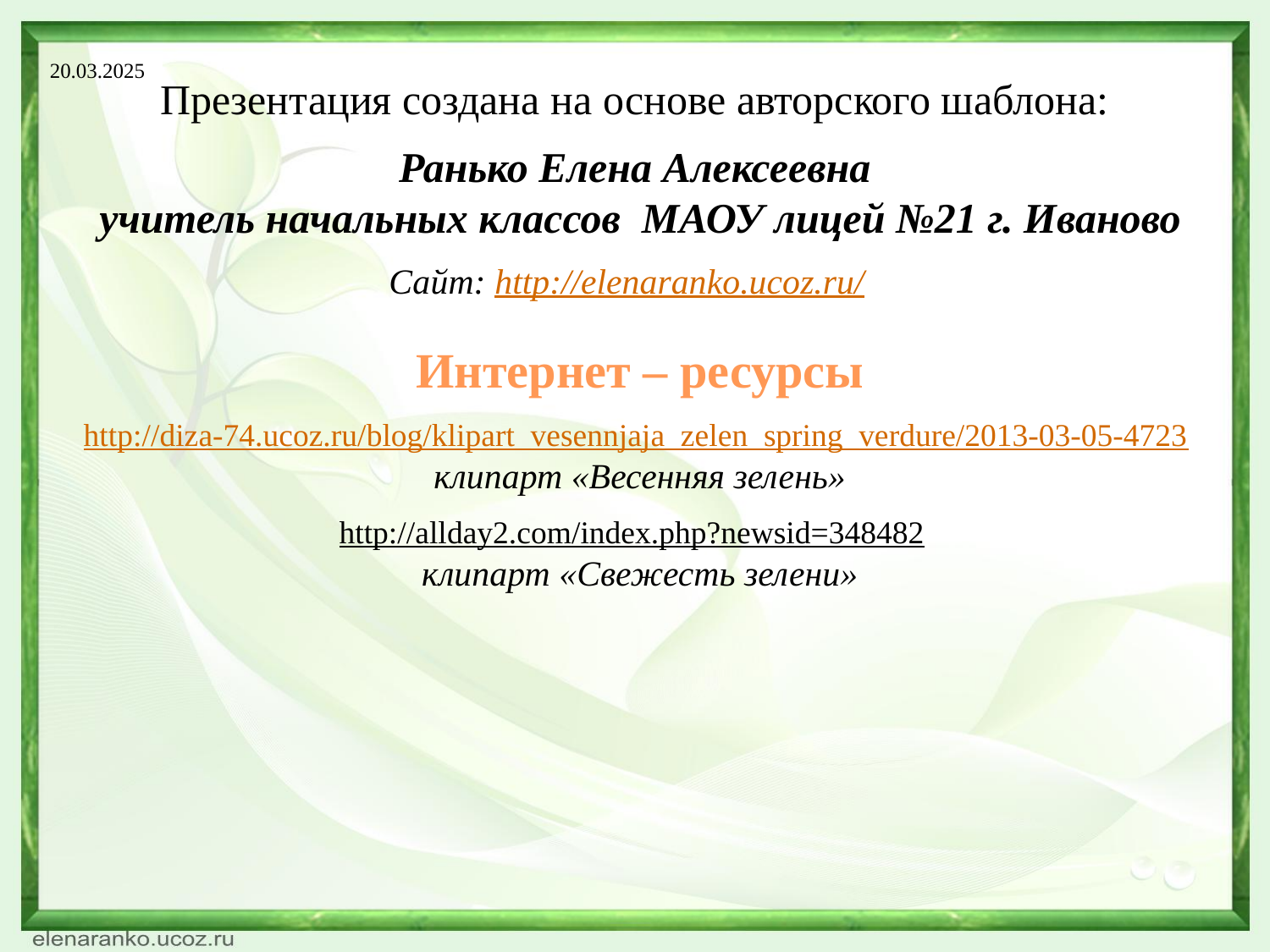

20.03.2025
Презентация создана на основе авторского шаблона:

Ранько Елена Алексеевна
учитель начальных классов  МАОУ лицей №21 г. Иваново

Сайт: http://elenaranko.ucoz.ru/

Интернет – ресурсы

http://diza-74.ucoz.ru/blog/klipart_vesennjaja_zelen_spring_verdure/2013-03-05-4723
клипарт «Весенняя зелень»

http://allday2.com/index.php?newsid=348482
клипарт «Свежесть зелени»